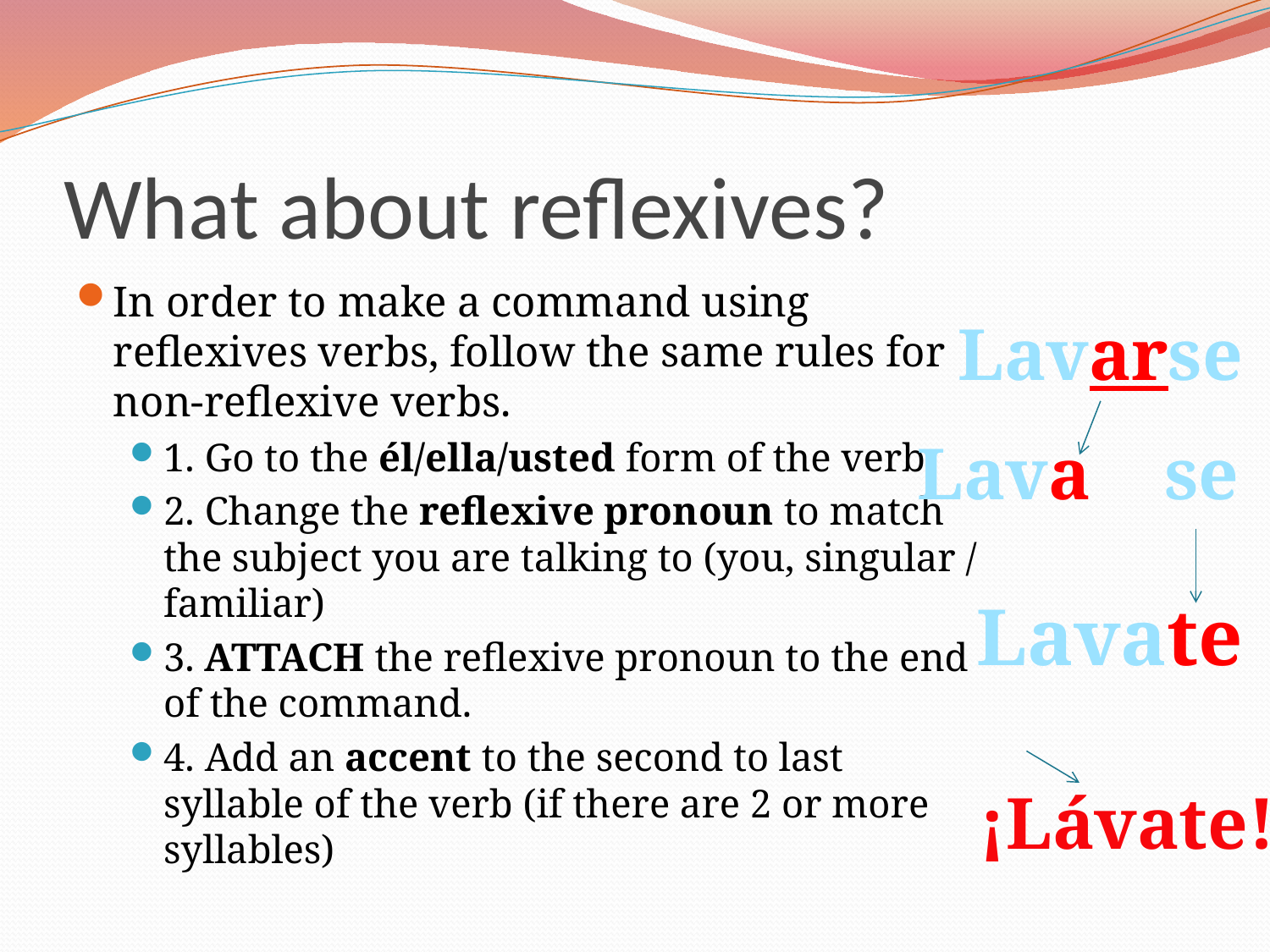

# What about reflexives?
In order to make a command using reflexives verbs, follow the same rules for non-reflexive verbs.
1. Go to the él/ella/usted form of the verb
2. Change the reflexive pronoun to match the subject you are talking to (you, singular / familiar)
3. ATTACH the reflexive pronoun to the end of the command.
4. Add an accent to the second to last syllable of the verb (if there are 2 or more syllables)

Lavarse
Lava    se
Lavate
¡Lávate!